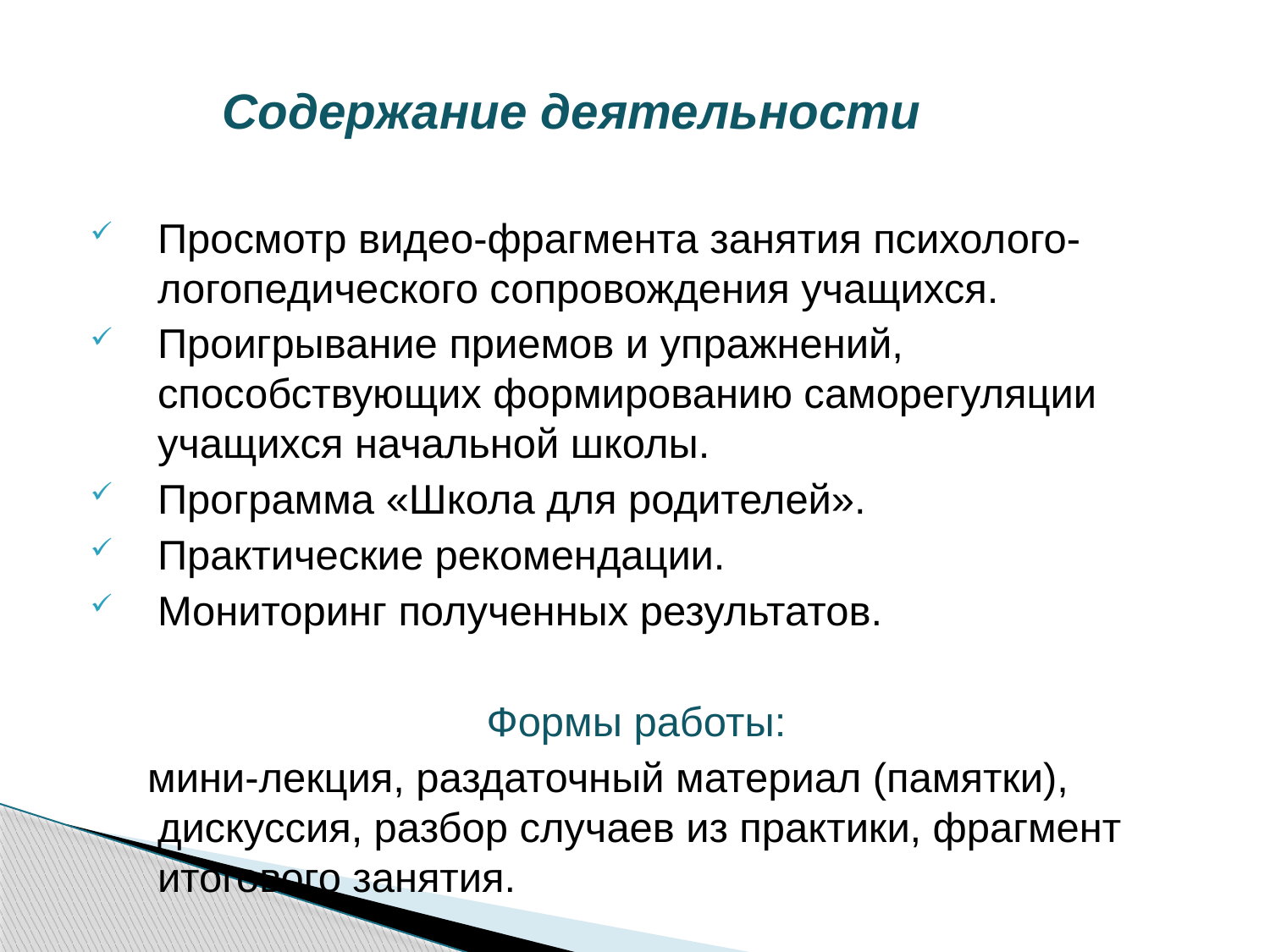

# Содержание деятельности
Просмотр видео-фрагмента занятия психолого-логопедического сопровождения учащихся.
Проигрывание приемов и упражнений, способствующих формированию саморегуляции учащихся начальной школы.
Программа «Школа для родителей».
Практические рекомендации.
Мониторинг полученных результатов.

Формы работы:
     мини-лекция, раздаточный материал (памятки), дискуссия, разбор случаев из практики, фрагмент итогового занятия.